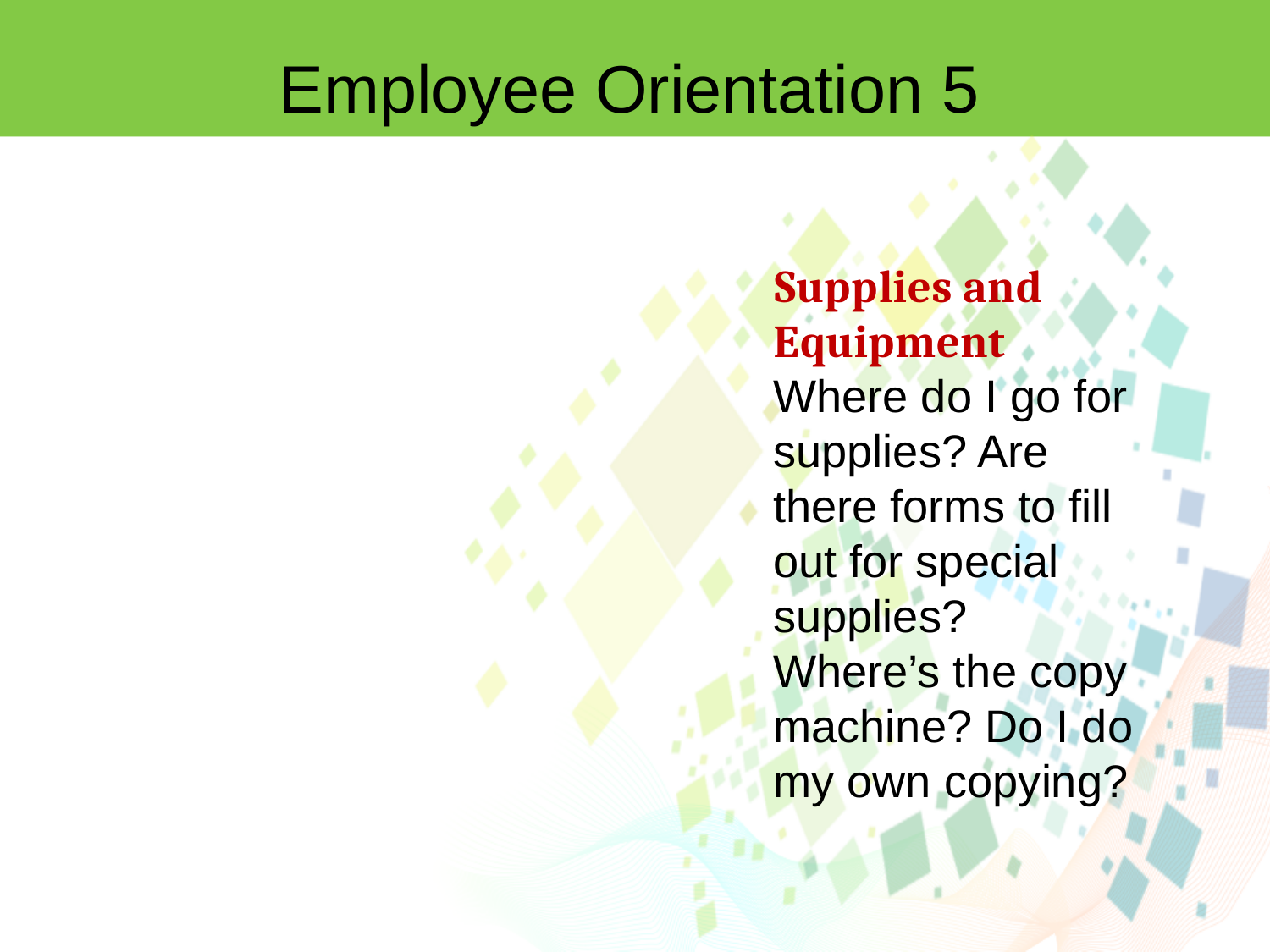

Employee Orientation 5
Supplies and Equipment
Where do I go for supplies? Are there forms to fill out for special supplies?
Where’s the copy machine? Do I do my own copying?